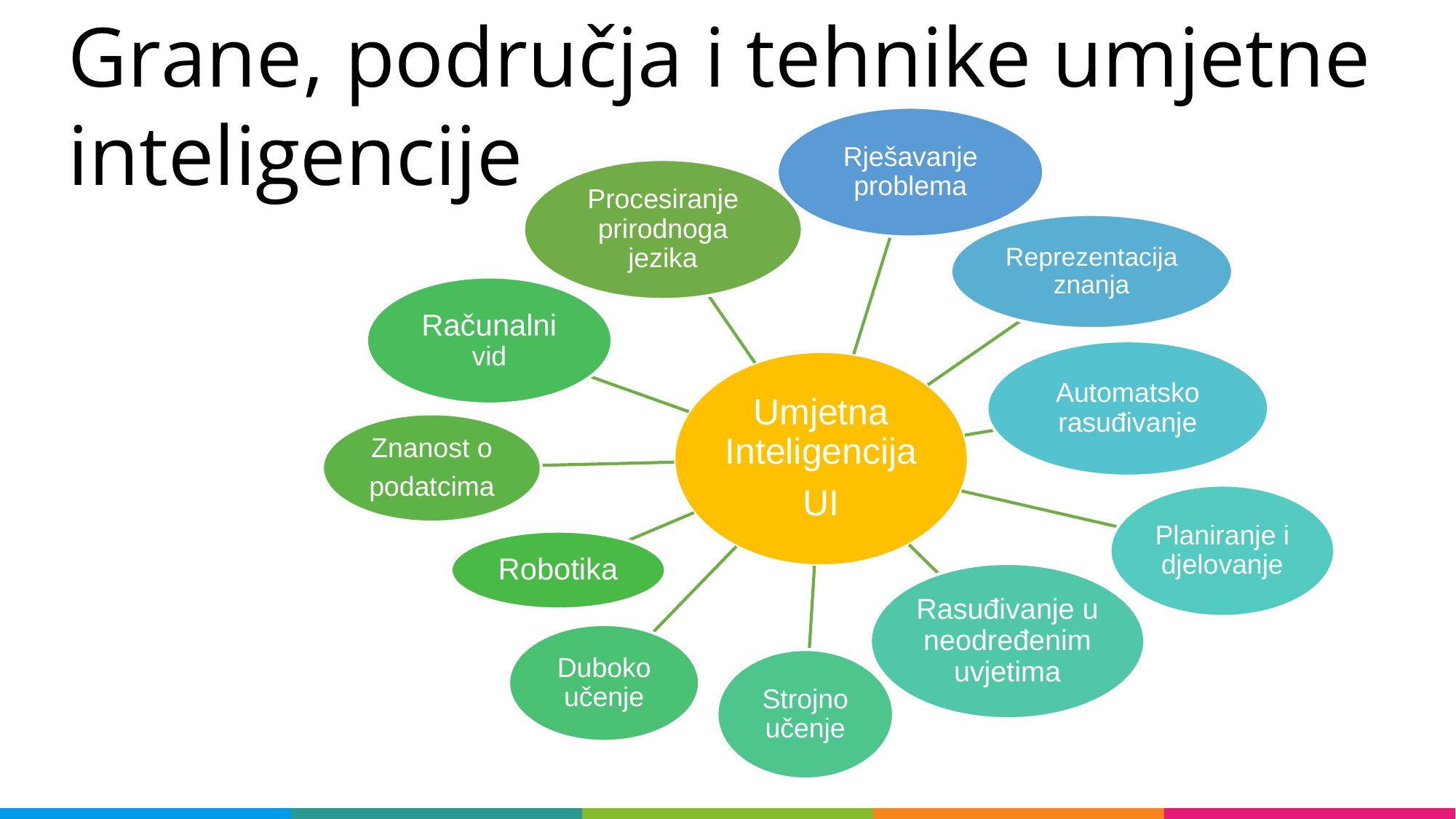

Grane, područja i tehnike umjetne inteligencije
Umjetna Inteligencija
UI

Rješavanje problema

Reprezentacija znanja

Automatsko rasuđivanje

Planiranje i djelovanje

Rasuđivanje u neodređenim uvjetima

Strojno učenje

Duboko učenje

Računalni vid

Robotika

Znanost o
podatcima

Procesiranje prirodnoga jezika